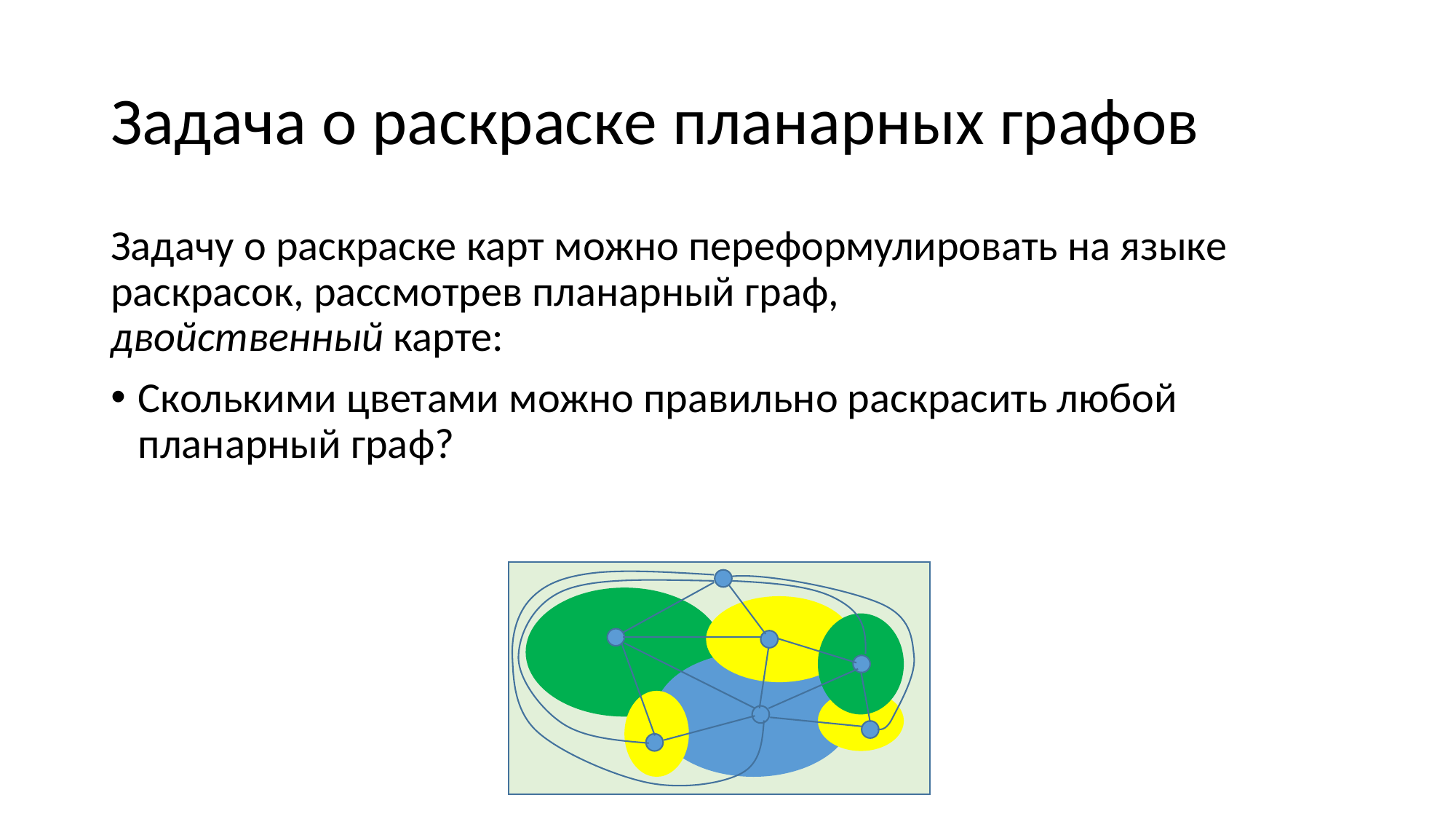

# Задача о раскраске планарных графов
Задачу о раскраске карт можно переформулировать на языке раскрасок, рассмотрев планарный граф,
двойственный карте:
Сколькими цветами можно правильно раскрасить любой планарный граф?